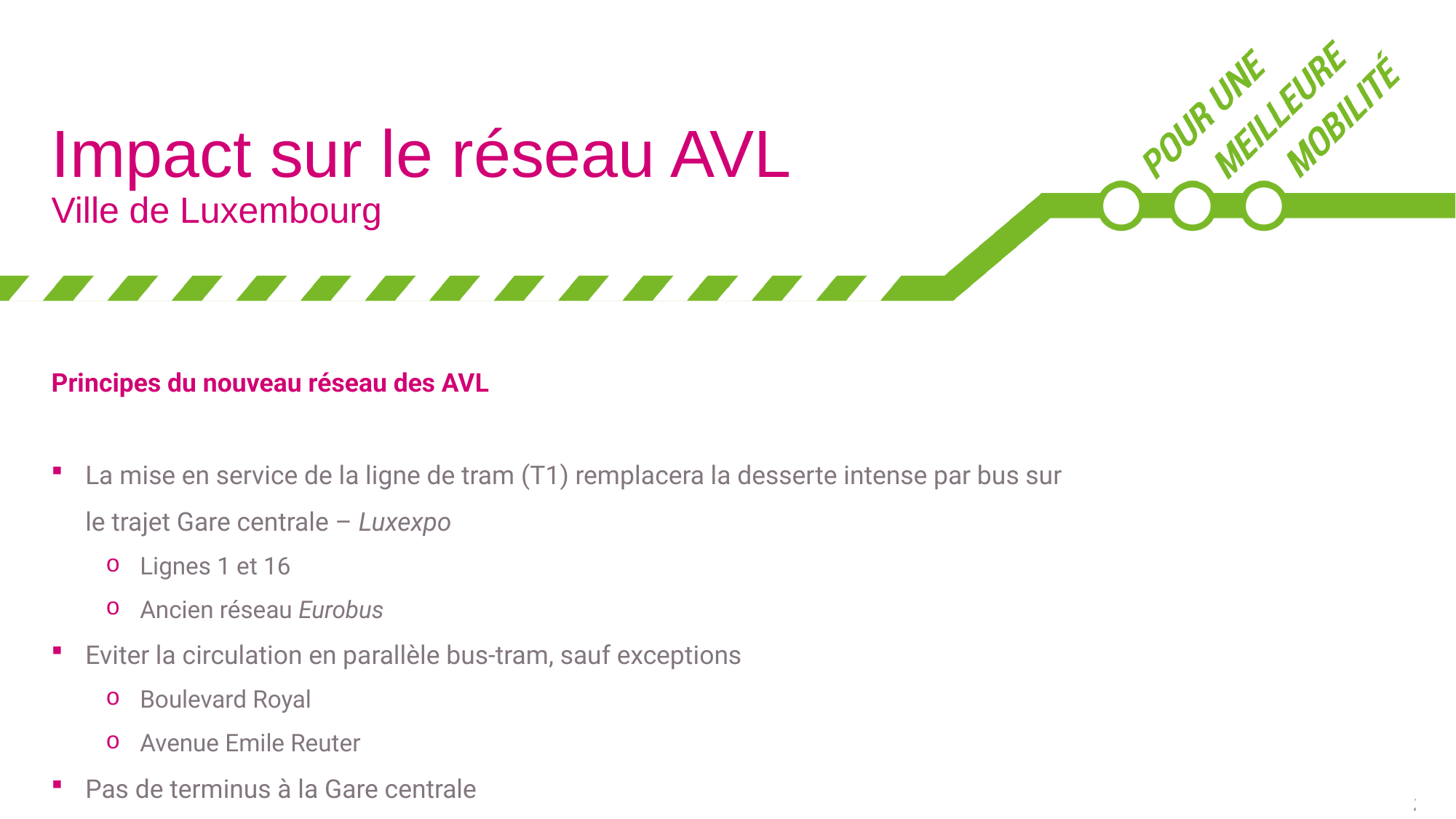

# Impact sur le réseau AVL Ville de Luxembourg
Principes du nouveau réseau des AVL

La mise en service de la ligne de tram (T1) remplacera la desserte intense par bus sur le trajet Gare centrale – Luxexpo
Lignes 1 et 16
Ancien réseau Eurobus
Eviter la circulation en parallèle bus-tram, sauf exceptions
Boulevard Royal
Avenue Emile Reuter
Pas de terminus à la Gare centrale